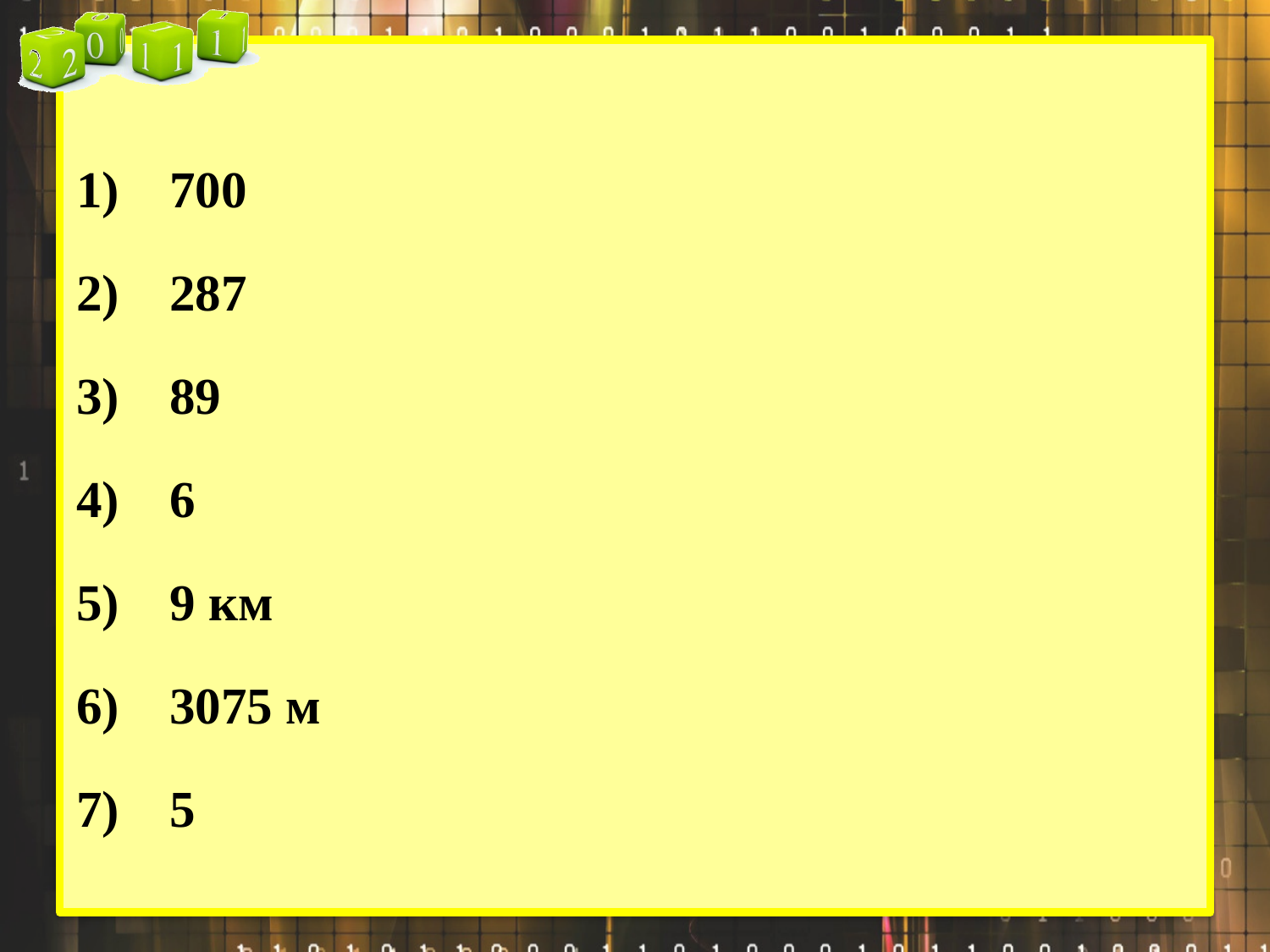

700
287
89
6
9 км
3075 м
5